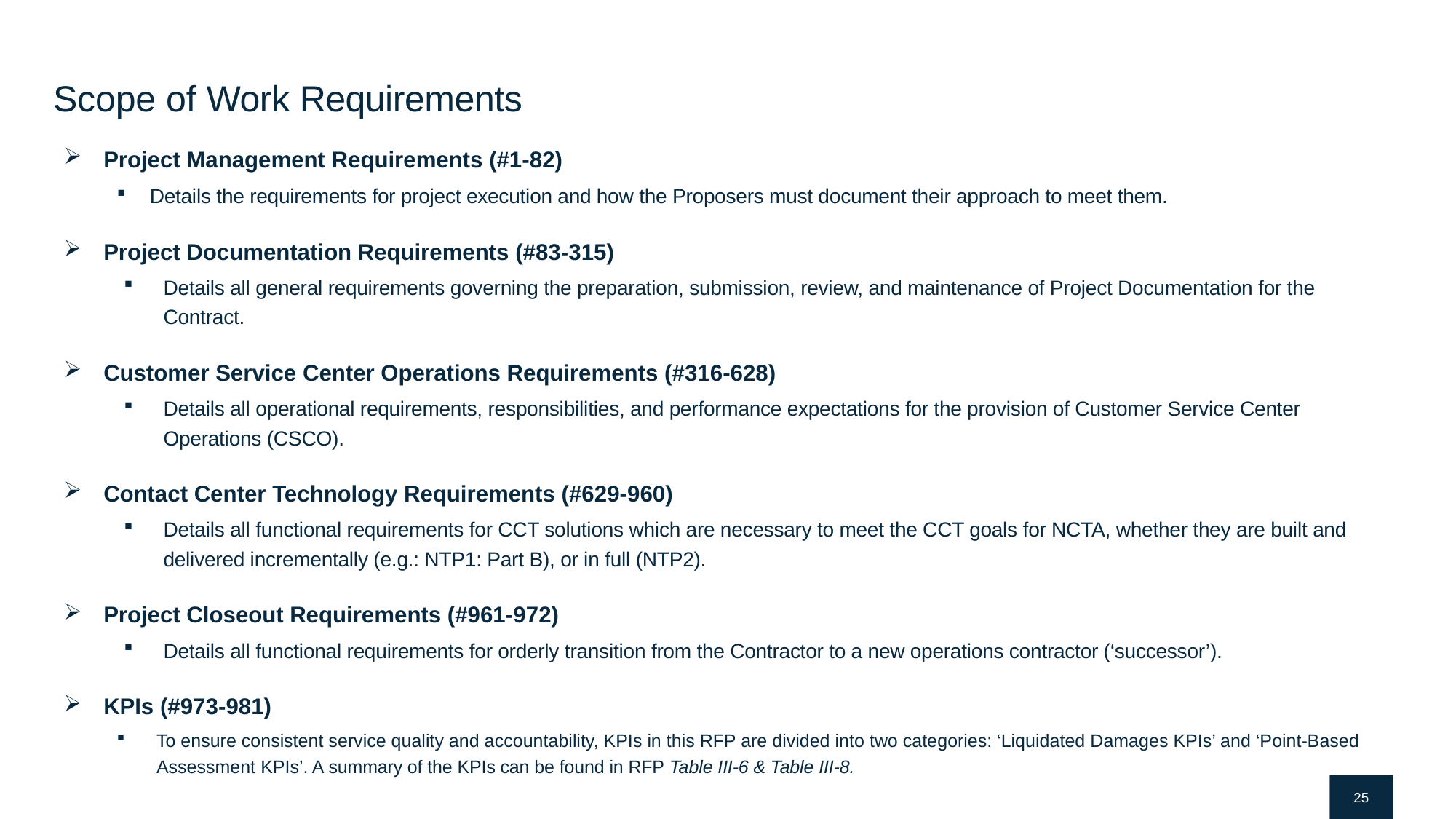

# Scope of Work Requirements
Project Management Requirements (#1-82)
Details the requirements for project execution and how the Proposers must document their approach to meet them.

Project Documentation Requirements (#83-315)
Details all general requirements governing the preparation, submission, review, and maintenance of Project Documentation for the Contract.

Customer Service Center Operations Requirements (#316-628)
Details all operational requirements, responsibilities, and performance expectations for the provision of Customer Service Center Operations (CSCO).

Contact Center Technology Requirements (#629-960)
Details all functional requirements for CCT solutions which are necessary to meet the CCT goals for NCTA, whether they are built and delivered incrementally (e.g.: NTP1: Part B), or in full (NTP2).

Project Closeout Requirements (#961-972)
Details all functional requirements for orderly transition from the Contractor to a new operations contractor (‘successor’).

KPIs (#973-981)
To ensure consistent service quality and accountability, KPIs in this RFP are divided into two categories: ‘Liquidated Damages KPIs’ and ‘Point-Based Assessment KPIs’. A summary of the KPIs can be found in RFP Table III-6 & Table III-8.
25